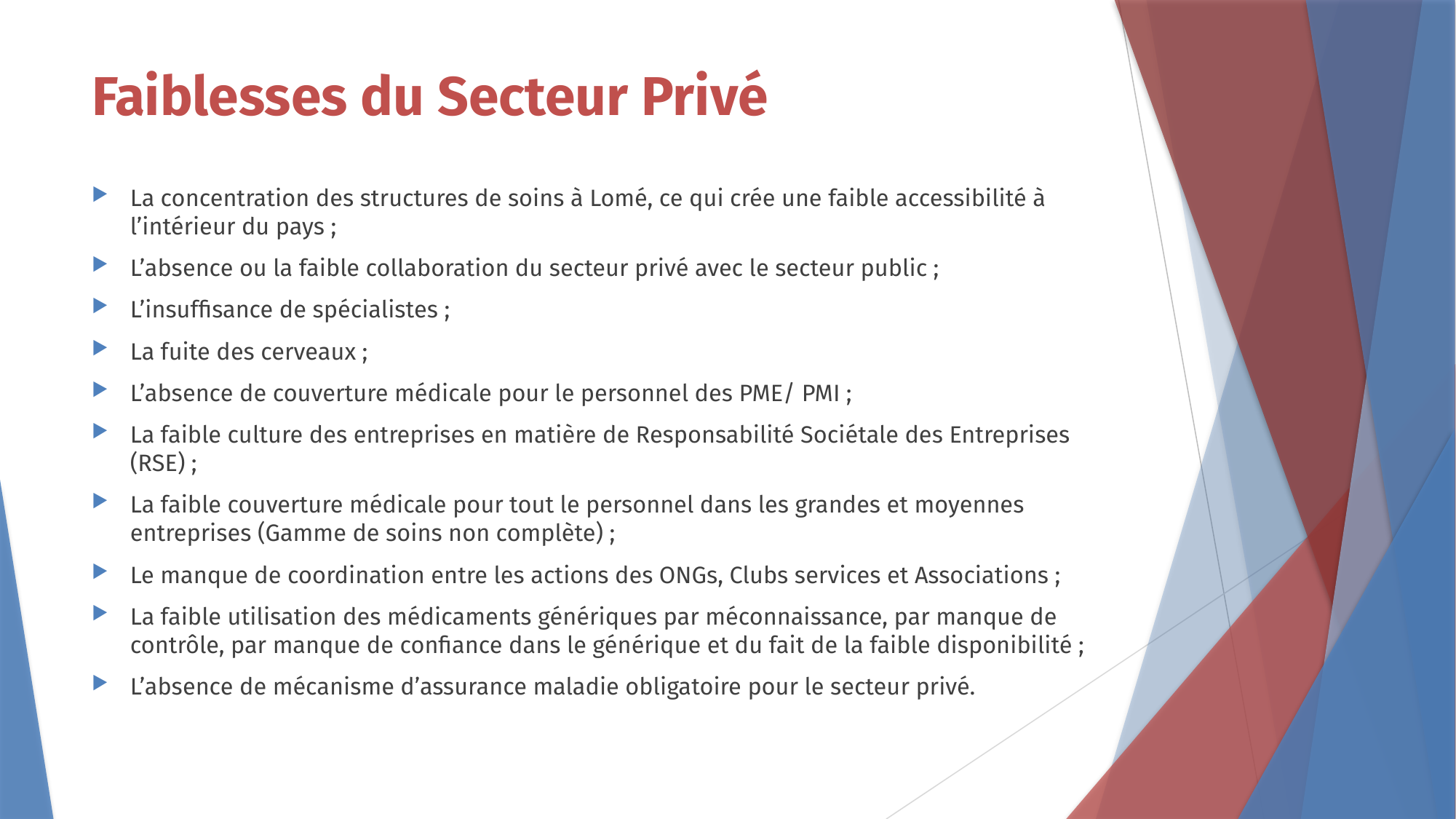

# Faiblesses du Secteur Privé
La concentration des structures de soins à Lomé, ce qui crée une faible accessibilité à l’intérieur du pays ;
L’absence ou la faible collaboration du secteur privé avec le secteur public ;
L’insuffisance de spécialistes ;
La fuite des cerveaux ;
L’absence de couverture médicale pour le personnel des PME/ PMI ;
La faible culture des entreprises en matière de Responsabilité Sociétale des Entreprises  (RSE) ;
La faible couverture médicale pour tout le personnel dans les grandes et moyennes entreprises (Gamme de soins non complète) ;
Le manque de coordination entre les actions des ONGs, Clubs services et Associations ;
La faible utilisation des médicaments génériques par méconnaissance, par manque de contrôle, par manque de confiance dans le générique et du fait de la faible disponibilité ;
L’absence de mécanisme d’assurance maladie obligatoire pour le secteur privé.